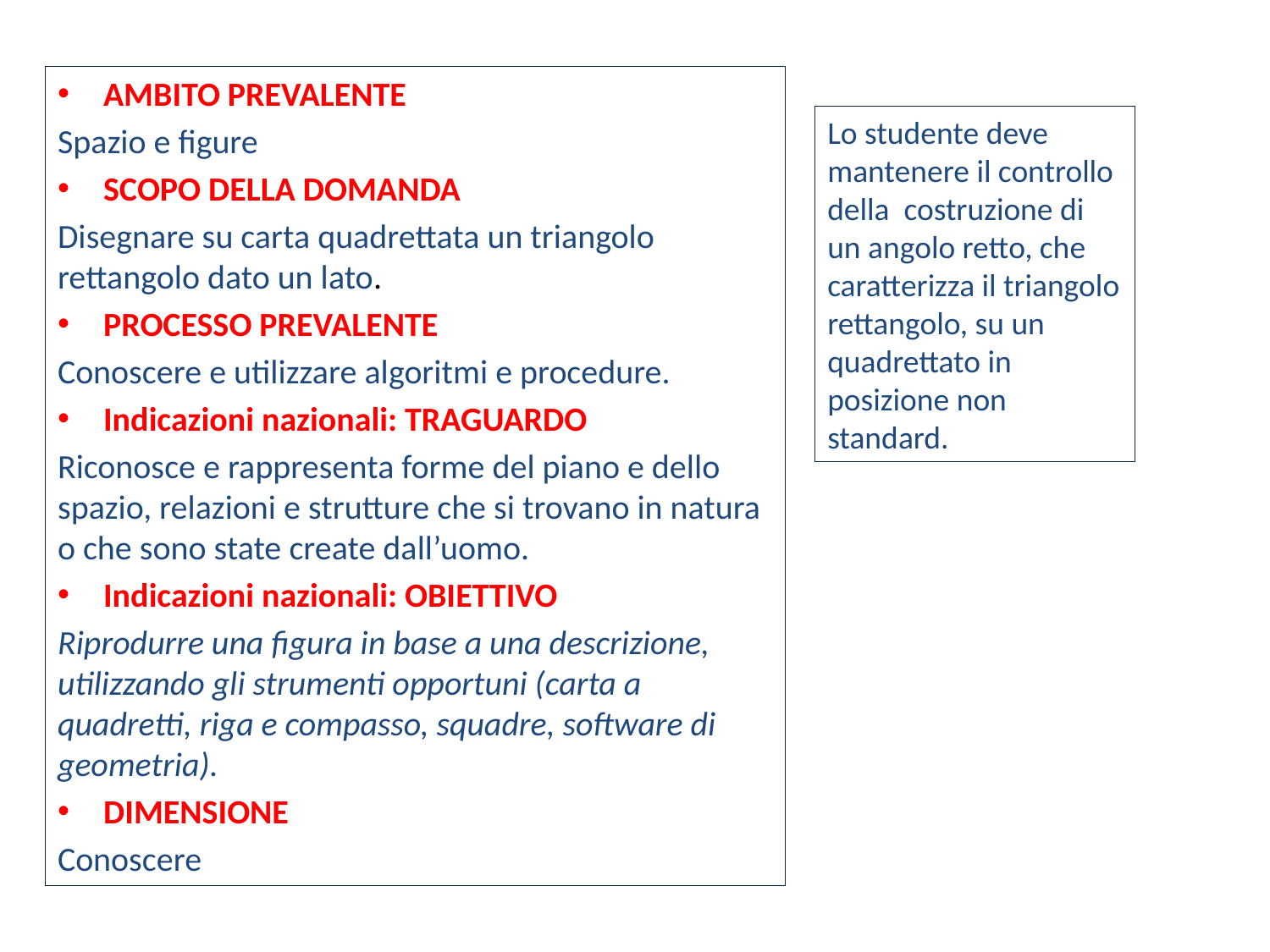

AMBITO PREVALENTE
Spazio e figure
SCOPO DELLA DOMANDA
Disegnare su carta quadrettata un triangolo rettangolo dato un lato.
PROCESSO PREVALENTE
Conoscere e utilizzare algoritmi e procedure.
Indicazioni nazionali: TRAGUARDO
Riconosce e rappresenta forme del piano e dello spazio, relazioni e strutture che si trovano in natura o che sono state create dall’uomo.
Indicazioni nazionali: OBIETTIVO
Riprodurre una figura in base a una descrizione, utilizzando gli strumenti opportuni (carta a quadretti, riga e compasso, squadre, software di geometria).
DIMENSIONE
Conoscere
Lo studente deve mantenere il controllo della  costruzione di un angolo retto, che caratterizza il triangolo rettangolo, su un quadrettato in posizione non standard.